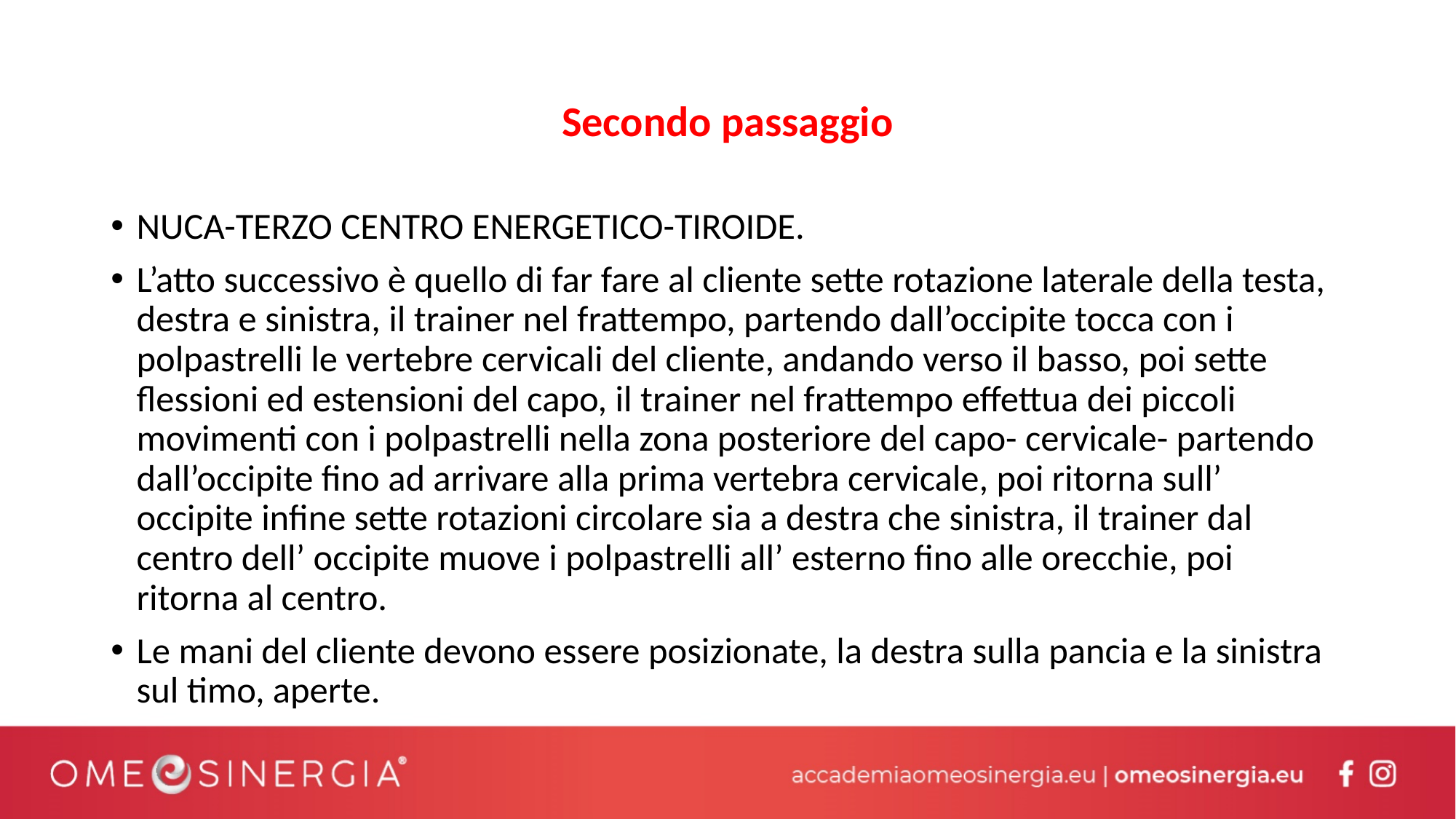

# Secondo passaggio
NUCA-TERZO CENTRO ENERGETICO-TIROIDE.
L’atto successivo è quello di far fare al cliente sette rotazione laterale della testa, destra e sinistra, il trainer nel frattempo, partendo dall’occipite tocca con i polpastrelli le vertebre cervicali del cliente, andando verso il basso, poi sette flessioni ed estensioni del capo, il trainer nel frattempo effettua dei piccoli movimenti con i polpastrelli nella zona posteriore del capo- cervicale- partendo dall’occipite fino ad arrivare alla prima vertebra cervicale, poi ritorna sull’ occipite infine sette rotazioni circolare sia a destra che sinistra, il trainer dal centro dell’ occipite muove i polpastrelli all’ esterno fino alle orecchie, poi ritorna al centro.
Le mani del cliente devono essere posizionate, la destra sulla pancia e la sinistra sul timo, aperte.